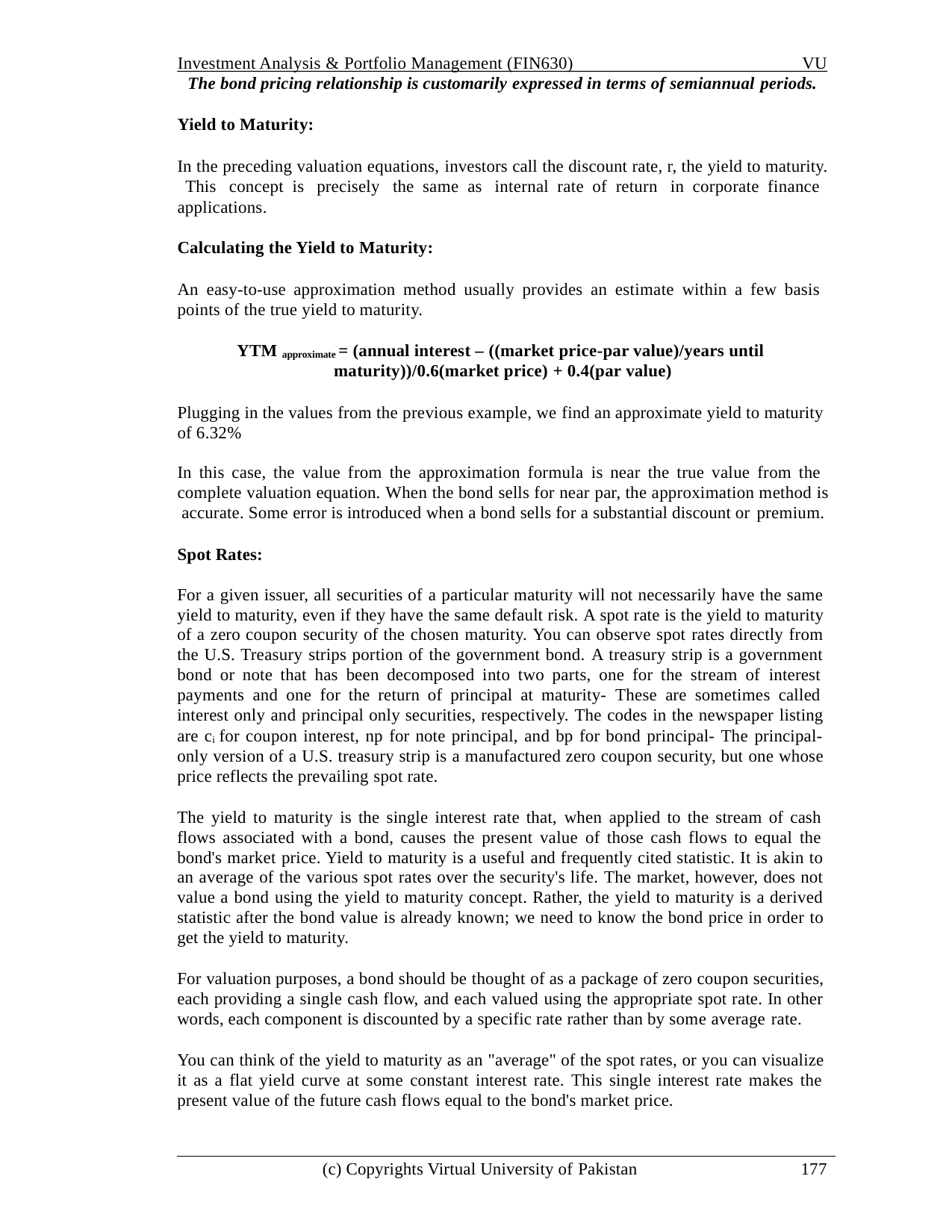

Investment Analysis & Portfolio Management (FIN630)	VU
The bond pricing relationship is customarily expressed in terms of semiannual periods.

Yield to Maturity:

In the preceding valuation equations, investors call the discount rate, r, the yield to maturity.  This concept is precisely the same as internal rate of return in corporate finance  applications.

Calculating the Yield to Maturity:

An easy-to-use approximation method usually provides an estimate within a few basis  points of the true yield to maturity.

YTM approximate = (annual interest – ((market price-par value)/years until  maturity))/0.6(market price) + 0.4(par value)

Plugging in the values from the previous example, we find an approximate yield to maturity  of 6.32%

In this case, the value from the approximation formula is near the true value from the  complete valuation equation. When the bond sells for near par, the approximation method is  accurate. Some error is introduced when a bond sells for a substantial discount or premium.

Spot Rates:

For a given issuer, all securities of a particular maturity will not necessarily have the same  yield to maturity, even if they have the same default risk. A spot rate is the yield to maturity  of a zero coupon security of the chosen maturity. You can observe spot rates directly from  the U.S. Treasury strips portion of the government bond. A treasury strip is a government  bond or note that has been decomposed into two parts, one for the stream of interest  payments and one for the return of principal at maturity- These are sometimes called  interest only and principal only securities, respectively. The codes in the newspaper listing  are ci for coupon interest, np for note principal, and bp for bond principal- The principal-  only version of a U.S. treasury strip is a manufactured zero coupon security, but one whose  price reflects the prevailing spot rate.

The yield to maturity is the single interest rate that, when applied to the stream of cash  flows associated with a bond, causes the present value of those cash flows to equal the  bond's market price. Yield to maturity is a useful and frequently cited statistic. It is akin to  an average of the various spot rates over the security's life. The market, however, does not  value a bond using the yield to maturity concept. Rather, the yield to maturity is a derived  statistic after the bond value is already known; we need to know the bond price in order to  get the yield to maturity.

For valuation purposes, a bond should be thought of as a package of zero coupon securities,  each providing a single cash flow, and each valued using the appropriate spot rate. In other  words, each component is discounted by a specific rate rather than by some average rate.

You can think of the yield to maturity as an "average" of the spot rates, or you can visualize  it as a flat yield curve at some constant interest rate. This single interest rate makes the  present value of the future cash flows equal to the bond's market price.

(c) Copyrights Virtual University of Pakistan
177